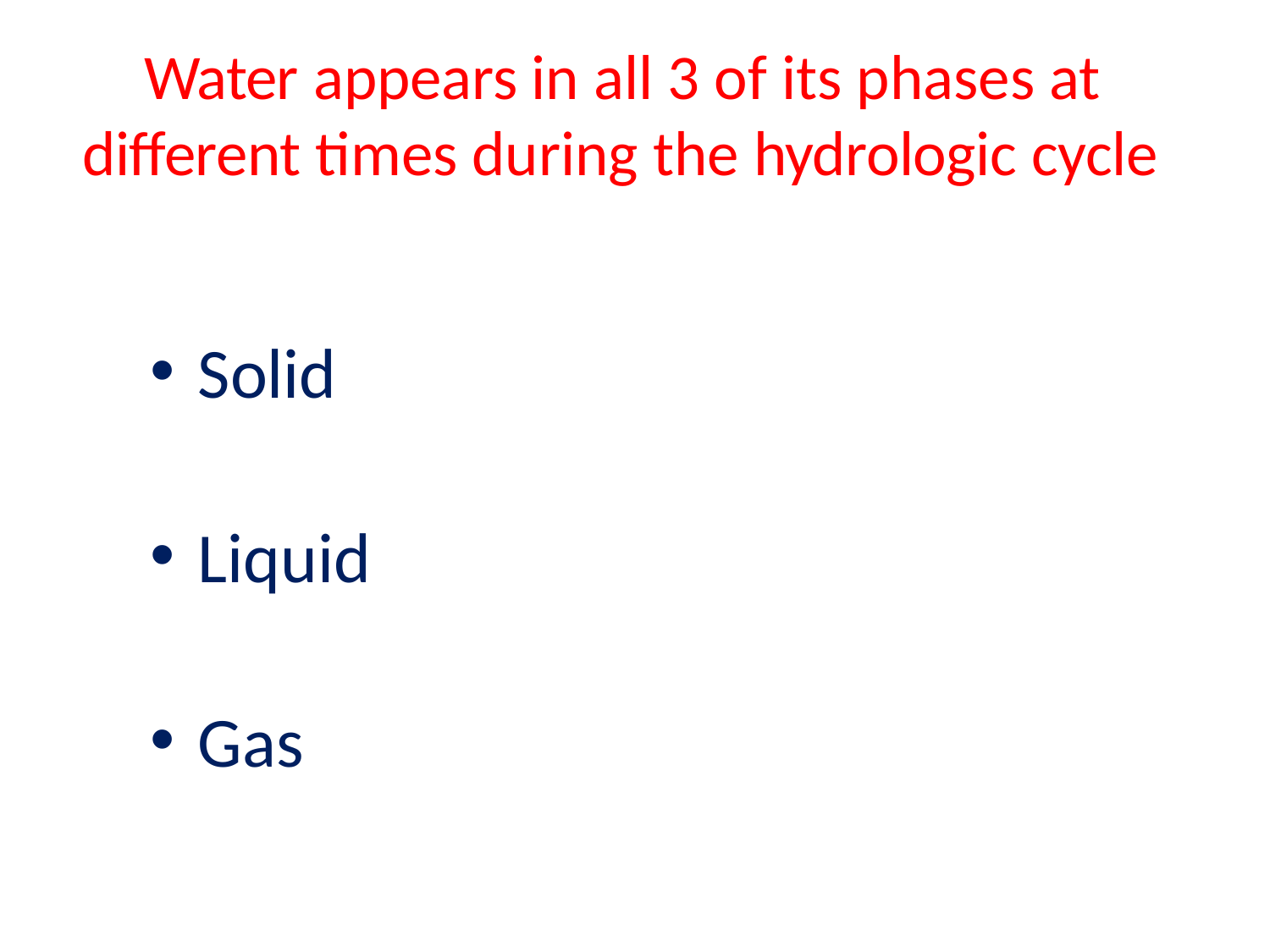

# Water appears in all 3 of its phases at  different times during the hydrologic cycle
Solid

Liquid

Gas